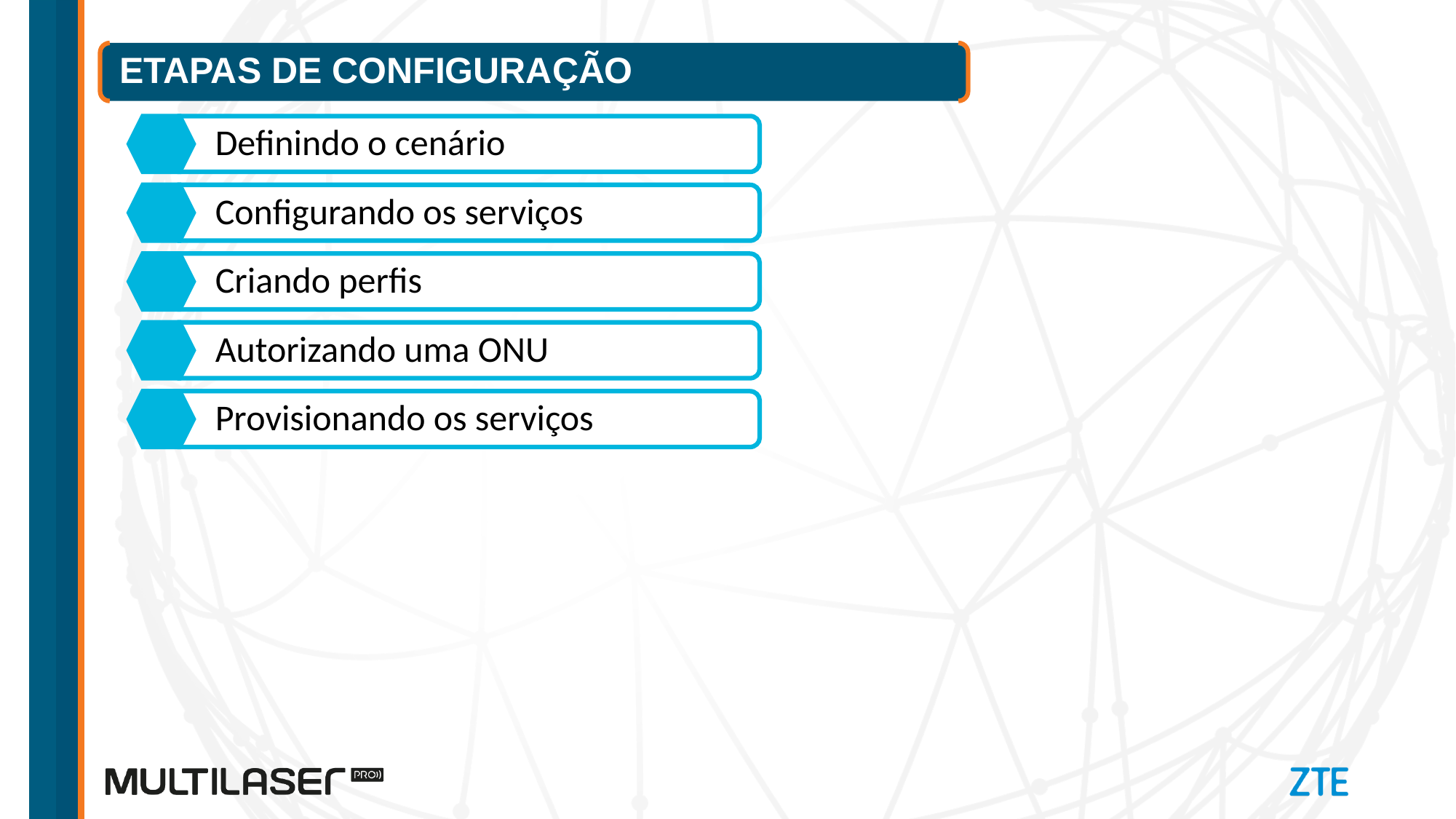

# Etapas de configuração

Definindo o cenário

Configurando os serviços

Criando perfis

Autorizando uma ONU

Provisionando os serviços